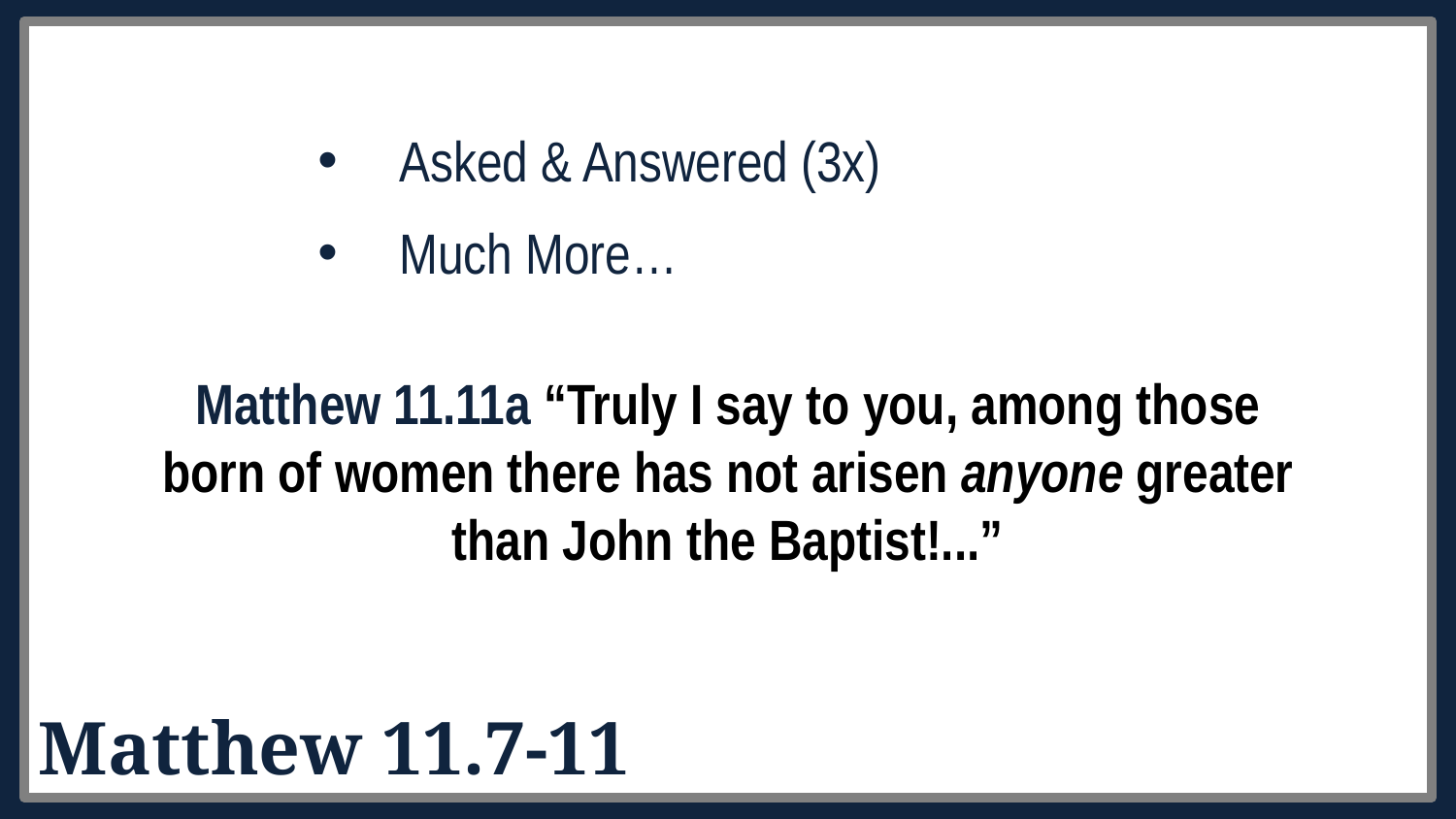

Asked & Answered (3x)

Much More…
Matthew 11.11a “Truly I say to you, among those born of women there has not arisen anyone greater than John the Baptist!...”
Matthew 11.7-11